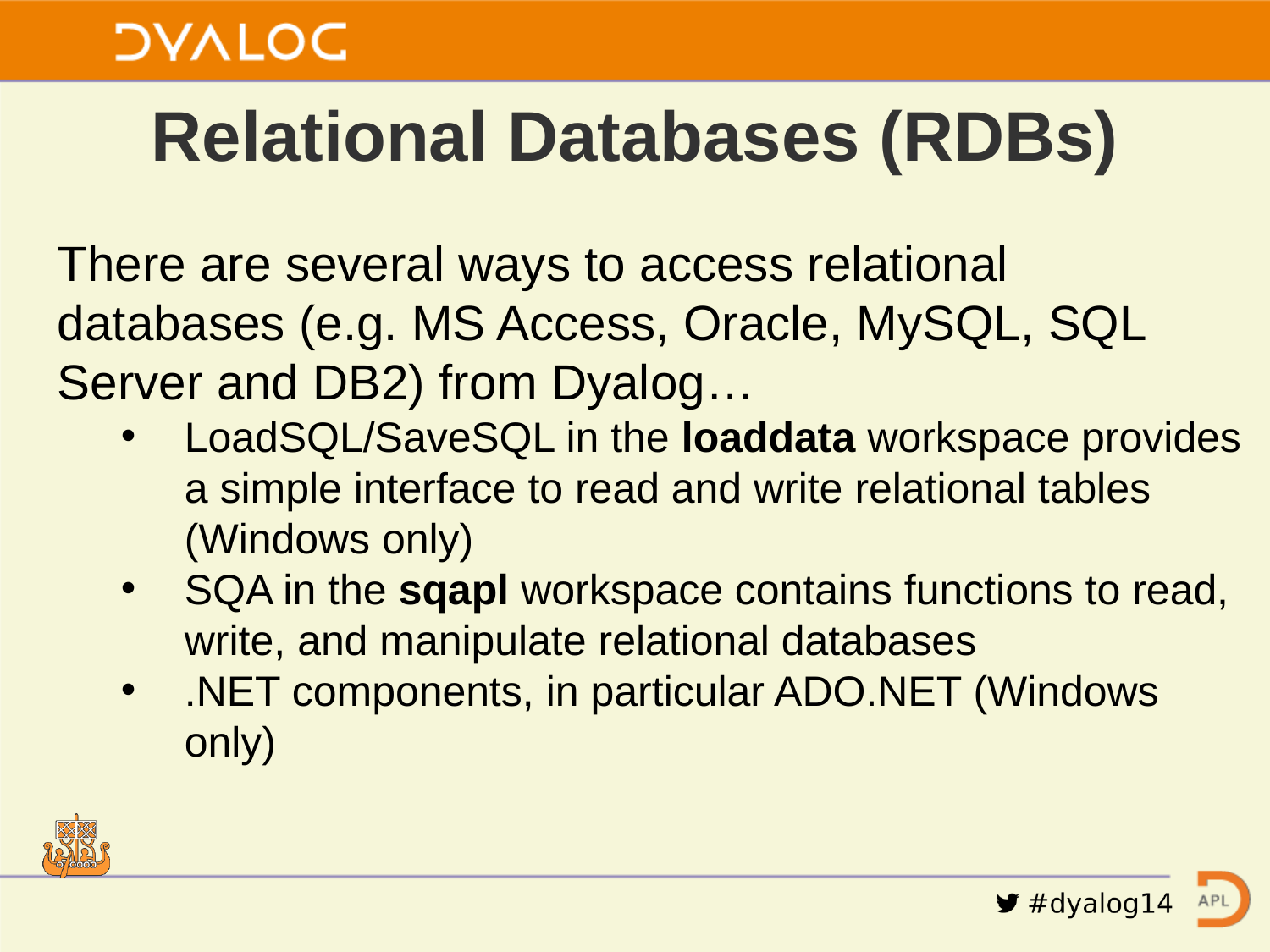

# Relational Databases (RDBs)
There are several ways to access relational databases (e.g. MS Access, Oracle, MySQL, SQL Server and DB2) from Dyalog…
LoadSQL/SaveSQL in the loaddata workspace provides a simple interface to read and write relational tables (Windows only)
SQA in the sqapl workspace contains functions to read, write, and manipulate relational databases
.NET components, in particular ADO.NET (Windows only)